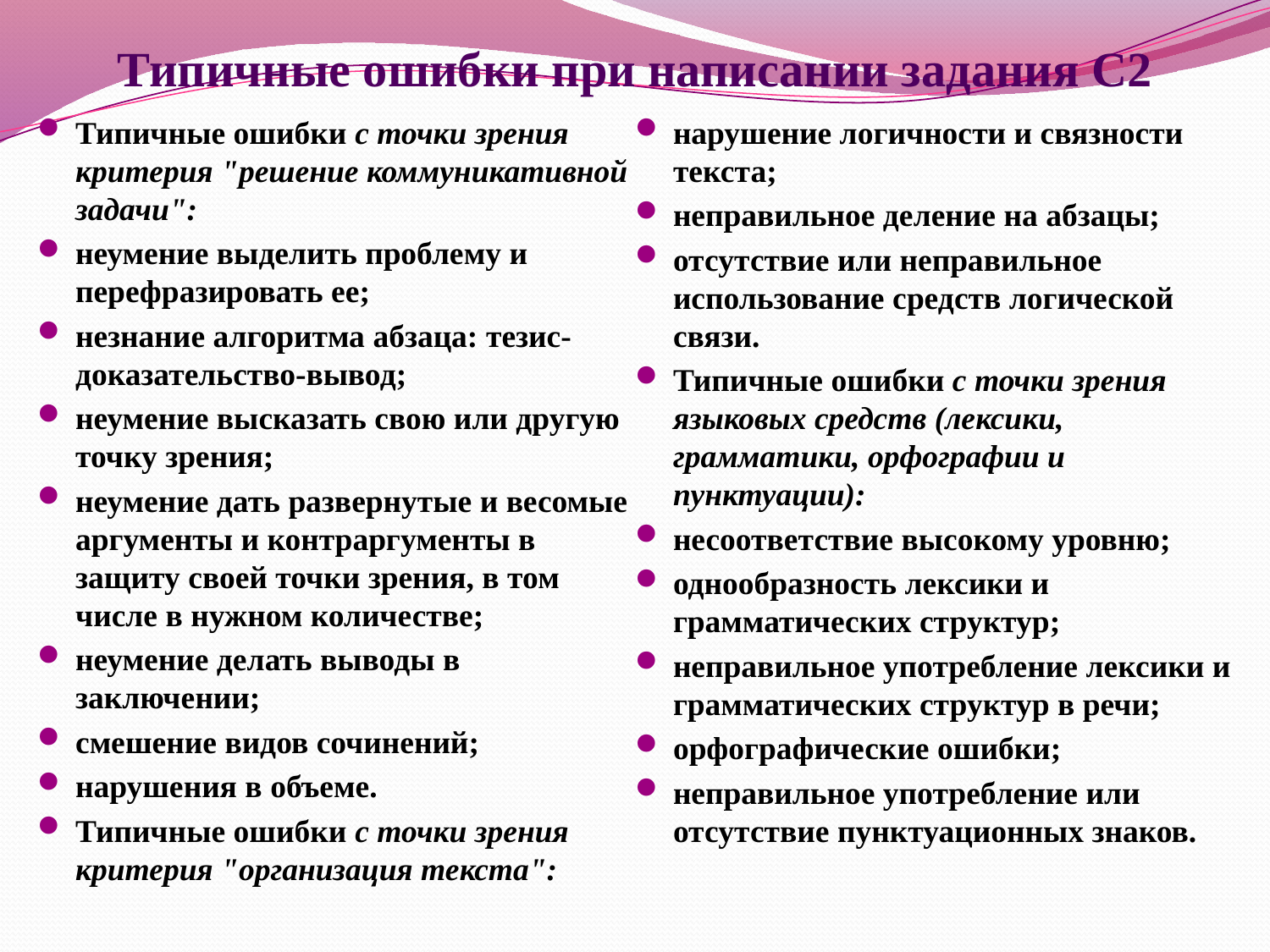

# Типичные ошибки при написании задания С2
Типичные ошибки с точки зрения критерия "решение коммуникативной задачи":
неумение выделить проблему и перефразировать ее;
незнание алгоритма абзаца: тезис-доказательство-вывод;
неумение высказать свою или другую точку зрения;
неумение дать развернутые и весомые аргументы и контраргументы в защиту своей точки зрения, в том числе в нужном количестве;
неумение делать выводы в заключении;
смешение видов сочинений;
нарушения в объеме.
Типичные ошибки с точки зрения критерия "организация текста":
нарушение логичности и связности текста;
неправильное деление на абзацы;
отсутствие или неправильное использование средств логической связи.
Типичные ошибки с точки зрения языковых средств (лексики, грамматики, орфографии и пунктуации):
несоответствие высокому уровню;
однообразность лексики и грамматических структур;
неправильное употребление лексики и грамматических структур в речи;
орфографические ошибки;
неправильное употребление или отсутствие пунктуационных знаков.